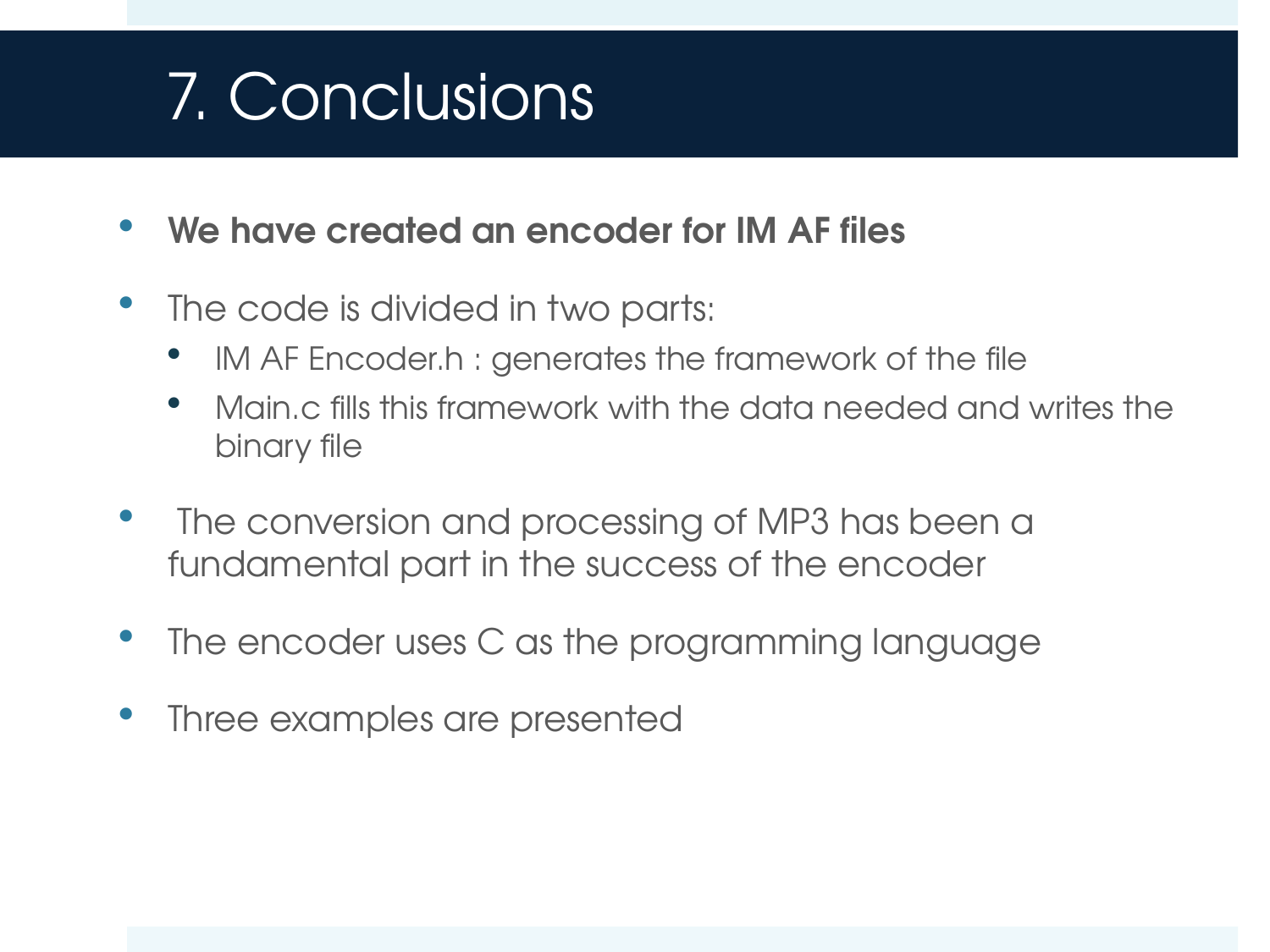

# 7. Conclusions
We have created an encoder for IM AF files
The code is divided in two parts:
IM AF Encoder.h : generates the framework of the file
Main.c fills this framework with the data needed and writes the binary file
 The conversion and processing of MP3 has been a fundamental part in the success of the encoder
The encoder uses C as the programming language
Three examples are presented